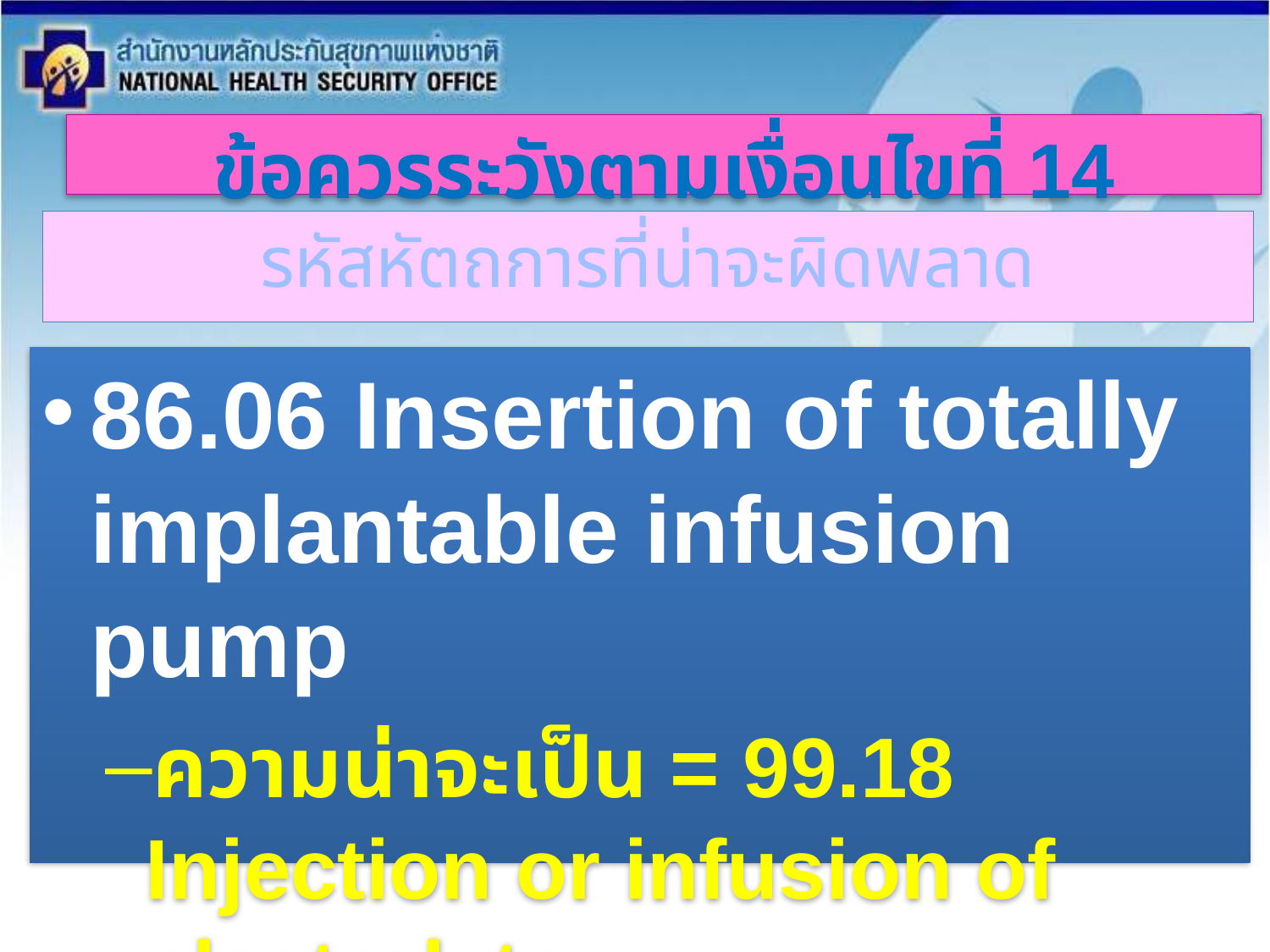

ข้อควรระวังตามเงื่อนไขที่ 14
รหัสหัตถการที่น่าจะผิดพลาด
86.06 Insertion of totally implantable infusion pump
ความน่าจะเป็น = 99.18 Injection or infusion of electrolyte